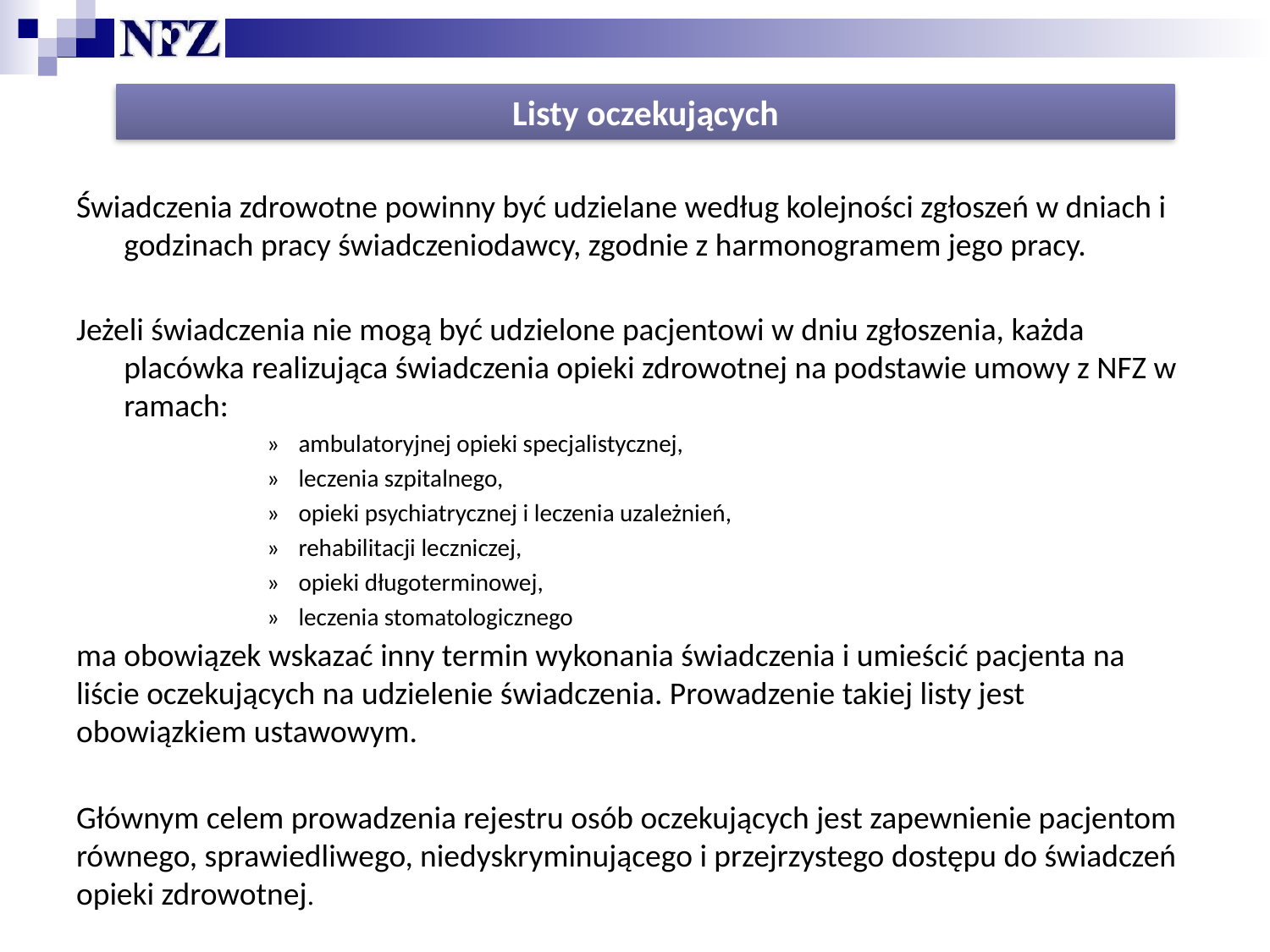

Listy oczekujących
Świadczenia zdrowotne powinny być udzielane według kolejności zgłoszeń w dniach i godzinach pracy świadczeniodawcy, zgodnie z harmonogramem jego pracy.

Jeżeli świadczenia nie mogą być udzielone pacjentowi w dniu zgłoszenia, każda placówka realizująca świadczenia opieki zdrowotnej na podstawie umowy z NFZ w ramach:
»	ambulatoryjnej opieki specjalistycznej,
»	leczenia szpitalnego,
»	opieki psychiatrycznej i leczenia uzależnień,
»	rehabilitacji leczniczej,
»	opieki długoterminowej,
»	leczenia stomatologicznego
ma obowiązek wskazać inny termin wykonania świadczenia i umieścić pacjenta na liście oczekujących na udzielenie świadczenia. Prowadzenie takiej listy jest obowiązkiem ustawowym.

Głównym celem prowadzenia rejestru osób oczekujących jest zapewnienie pacjentom równego, sprawiedliwego, niedyskryminującego i przejrzystego dostępu do świadczeń opieki zdrowotnej.